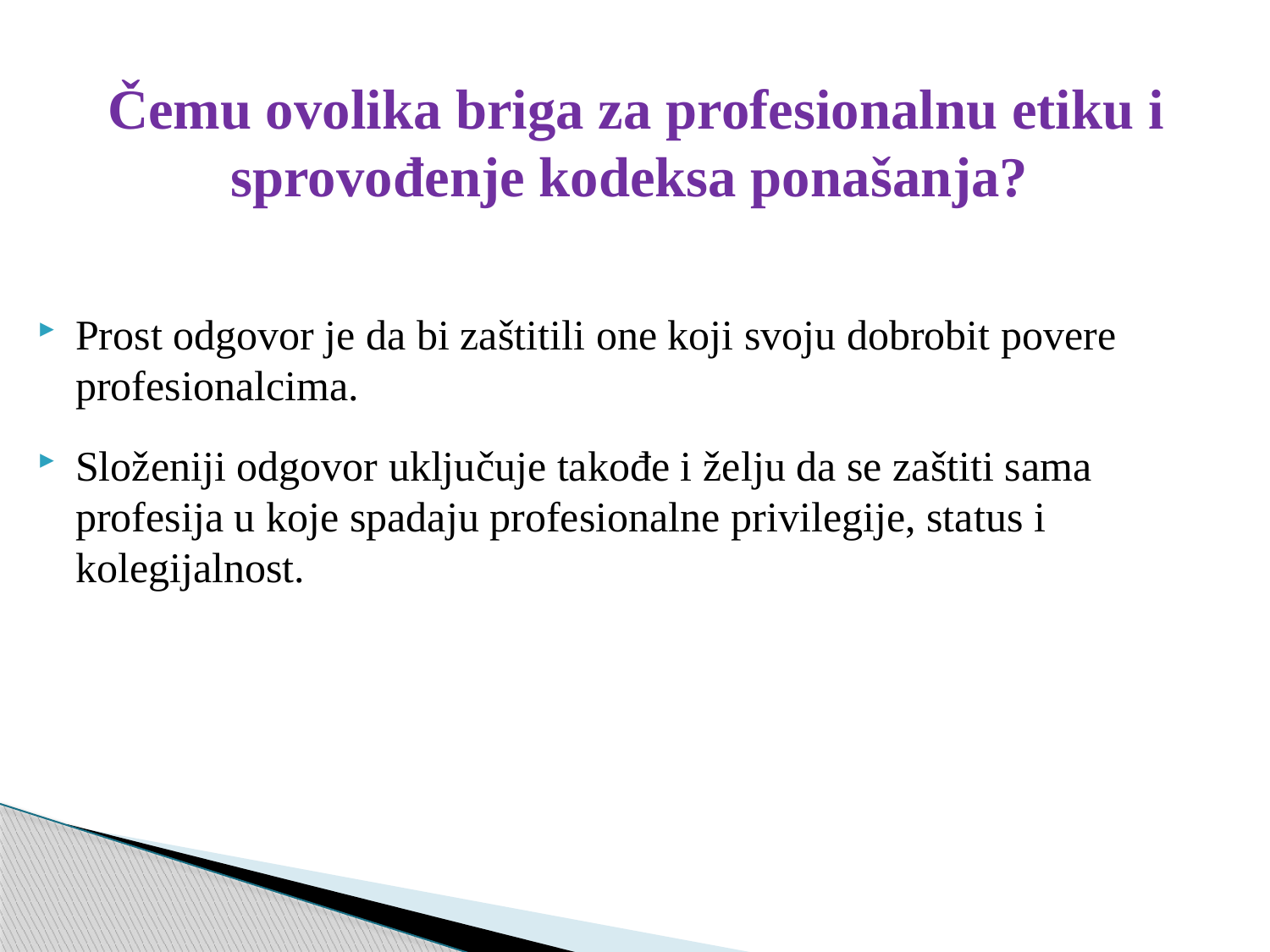

Čemu ovolika briga za profesionalnu etiku i sprovođenje kodeksa ponašanja?

Prost odgovor je da bi zaštitili one koji svoju dobrobit povere profesionalcima.
Složeniji odgovor uključuje takođe i želju da se zaštiti sama profesija u koje spadaju profesionalne privilegije, status i kolegijalnost.